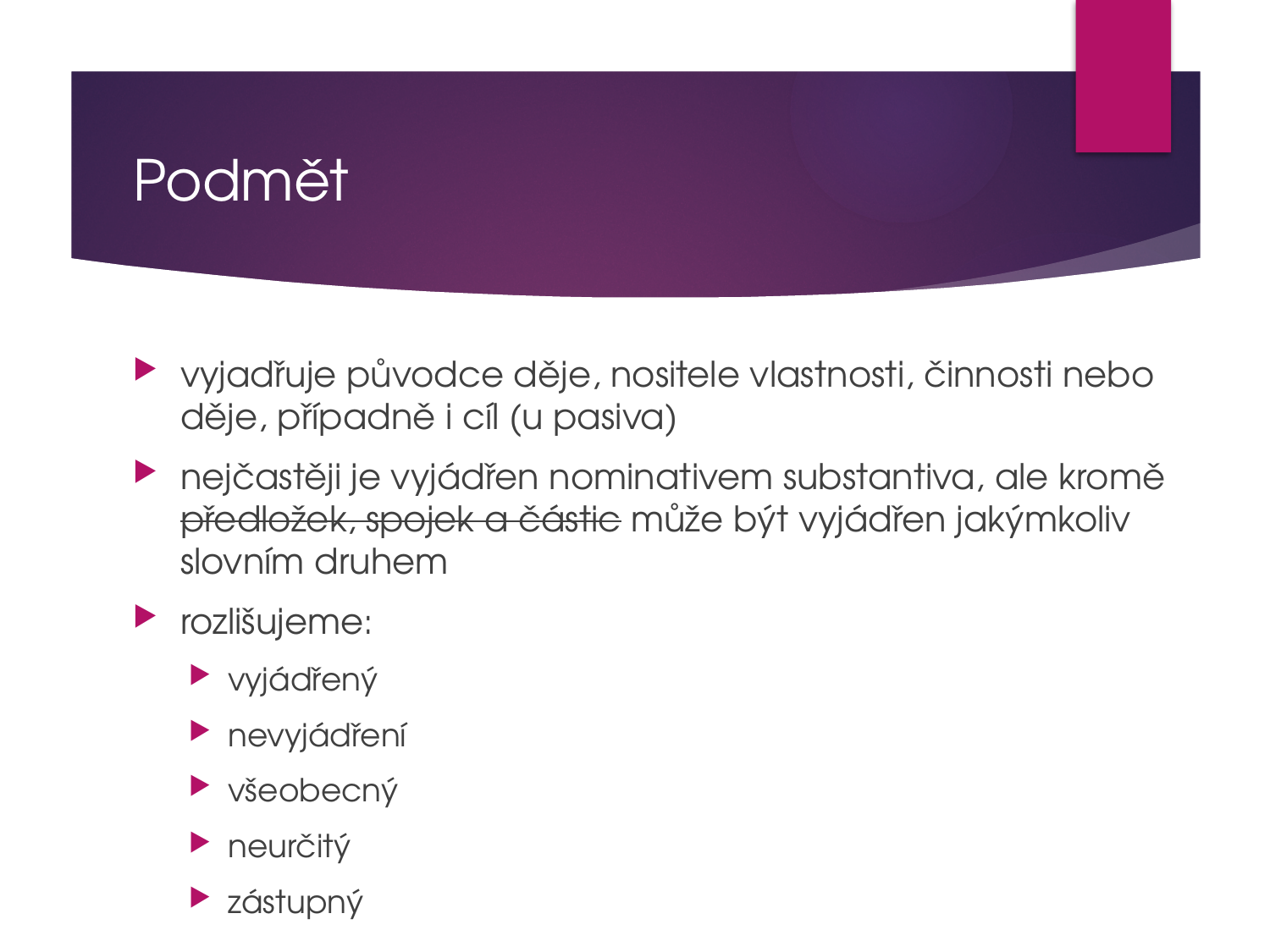

# Podmět
vyjadřuje původce děje, nositele vlastnosti, činnosti nebo děje, případně i cíl (u pasiva)
nejčastěji je vyjádřen nominativem substantiva, ale kromě předložek, spojek a částic může být vyjádřen jakýmkoliv slovním druhem
rozlišujeme:
vyjádřený
nevyjádření
všeobecný
neurčitý
zástupný